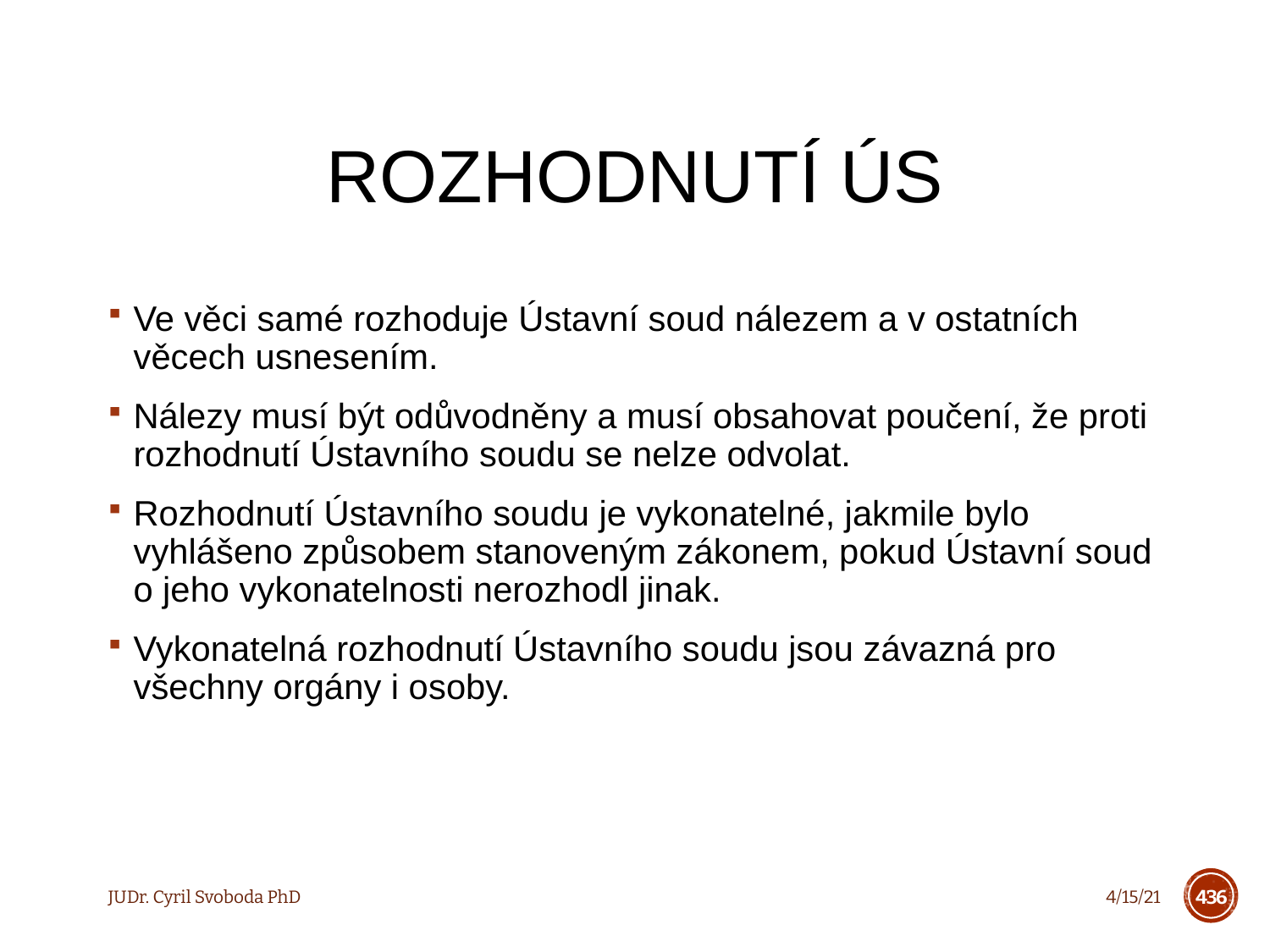

# Rozhodnutí ÚS
Ve věci samé rozhoduje Ústavní soud nálezem a v ostatních věcech usnesením.
Nálezy musí být odůvodněny a musí obsahovat poučení, že proti rozhodnutí Ústavního soudu se nelze odvolat.
Rozhodnutí Ústavního soudu je vykonatelné, jakmile bylo vyhlášeno způsobem stanoveným zákonem, pokud Ústavní soud o jeho vykonatelnosti nerozhodl jinak.
Vykonatelná rozhodnutí Ústavního soudu jsou závazná pro všechny orgány i osoby.
JUDr. Cyril Svoboda PhD
4/15/21
436